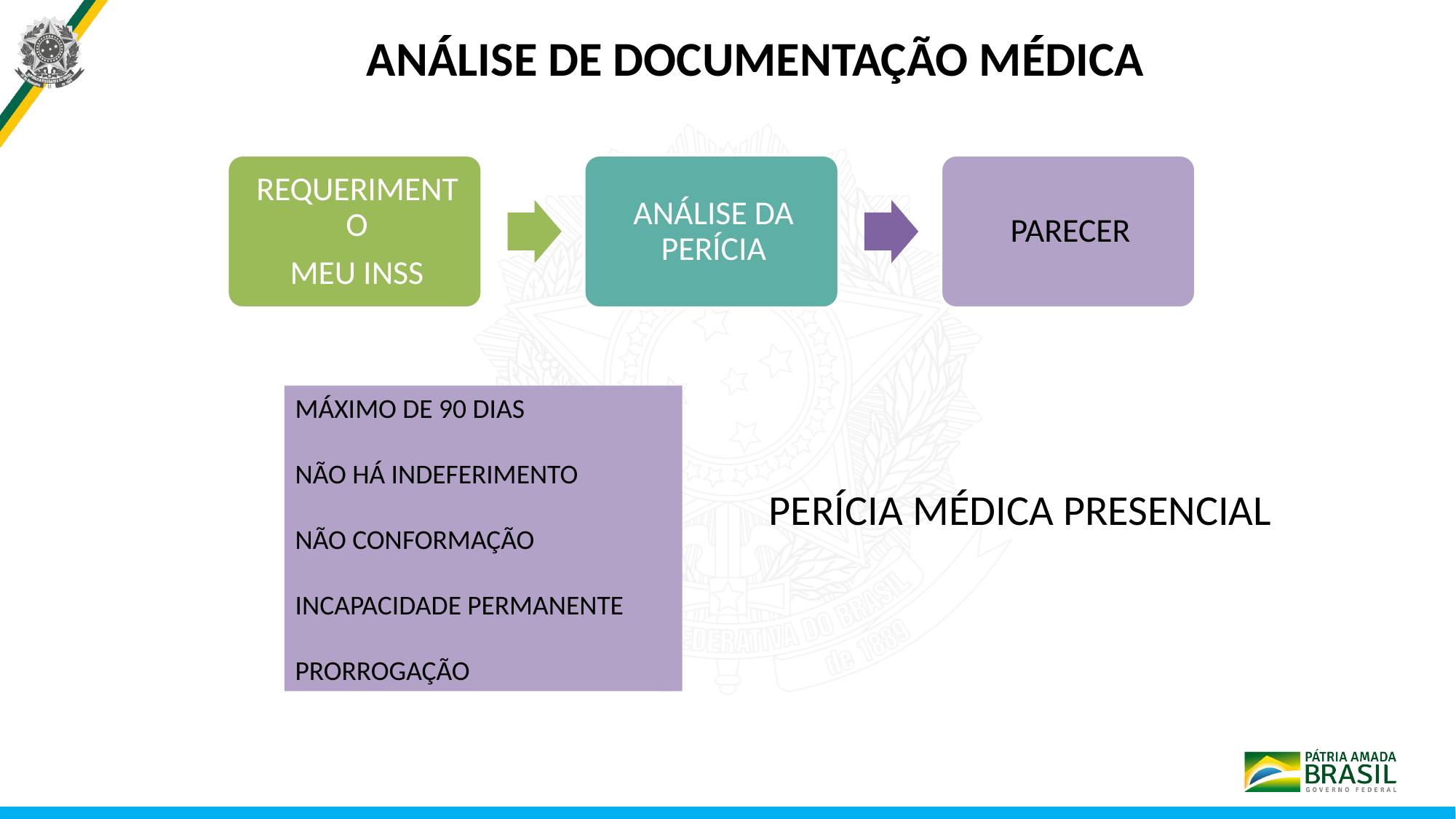

REQUERIMENTO
MEU INSS

ANÁLISE DA PERÍCIA

PARECER
ANÁLISE DE DOCUMENTAÇÃO MÉDICA
MÁXIMO DE 90 DIAS

NÃO HÁ INDEFERIMENTO

NÃO CONFORMAÇÃO

INCAPACIDADE PERMANENTE

PRORROGAÇÃO
PERÍCIA MÉDICA PRESENCIAL